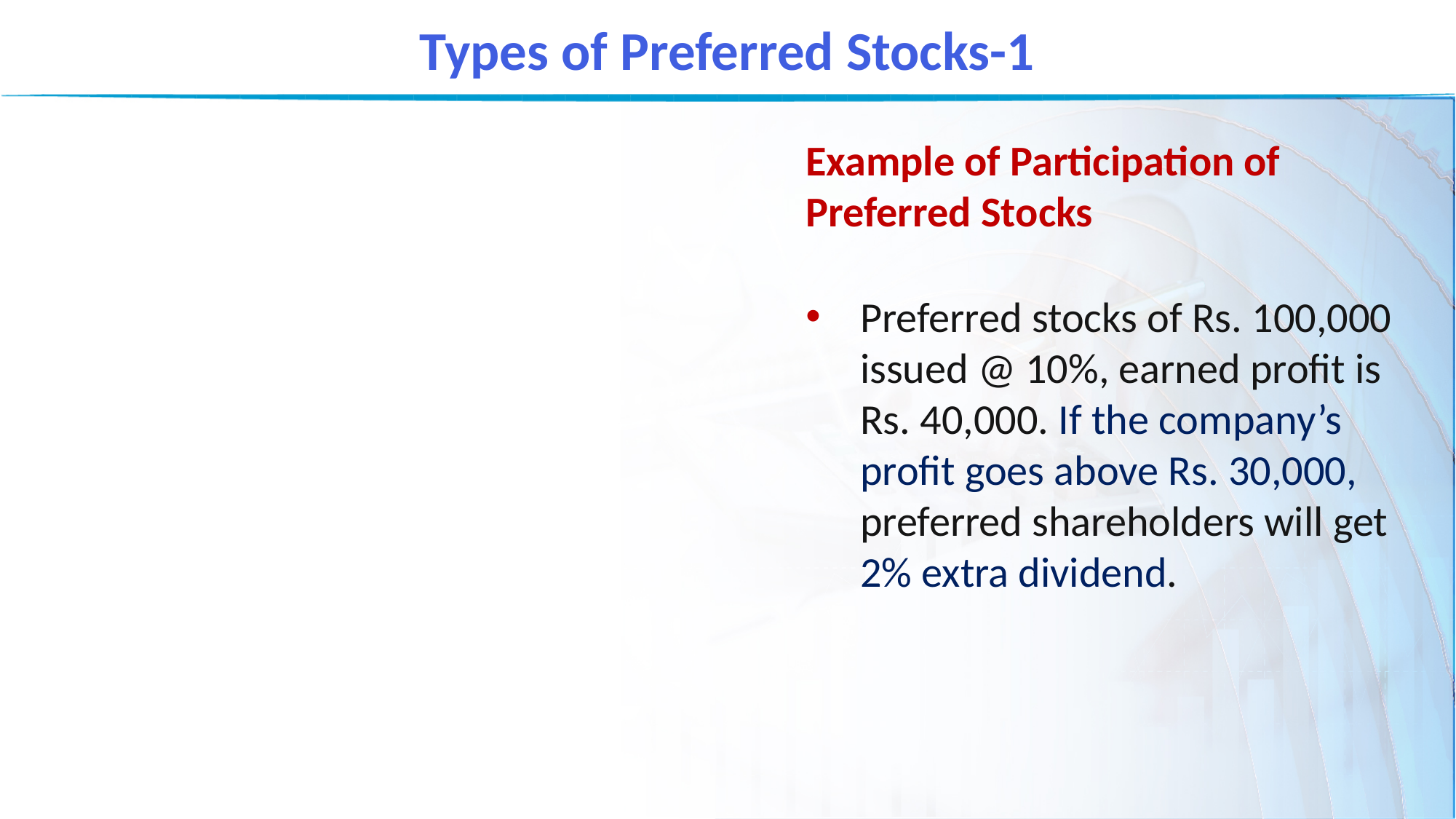

Types of Preferred Stocks-1
Example of Participation of Preferred Stocks

Preferred stocks of Rs. 100,000 issued @ 10%, earned profit is Rs. 40,000. If the company’s profit goes above Rs. 30,000, preferred shareholders will get 2% extra dividend.